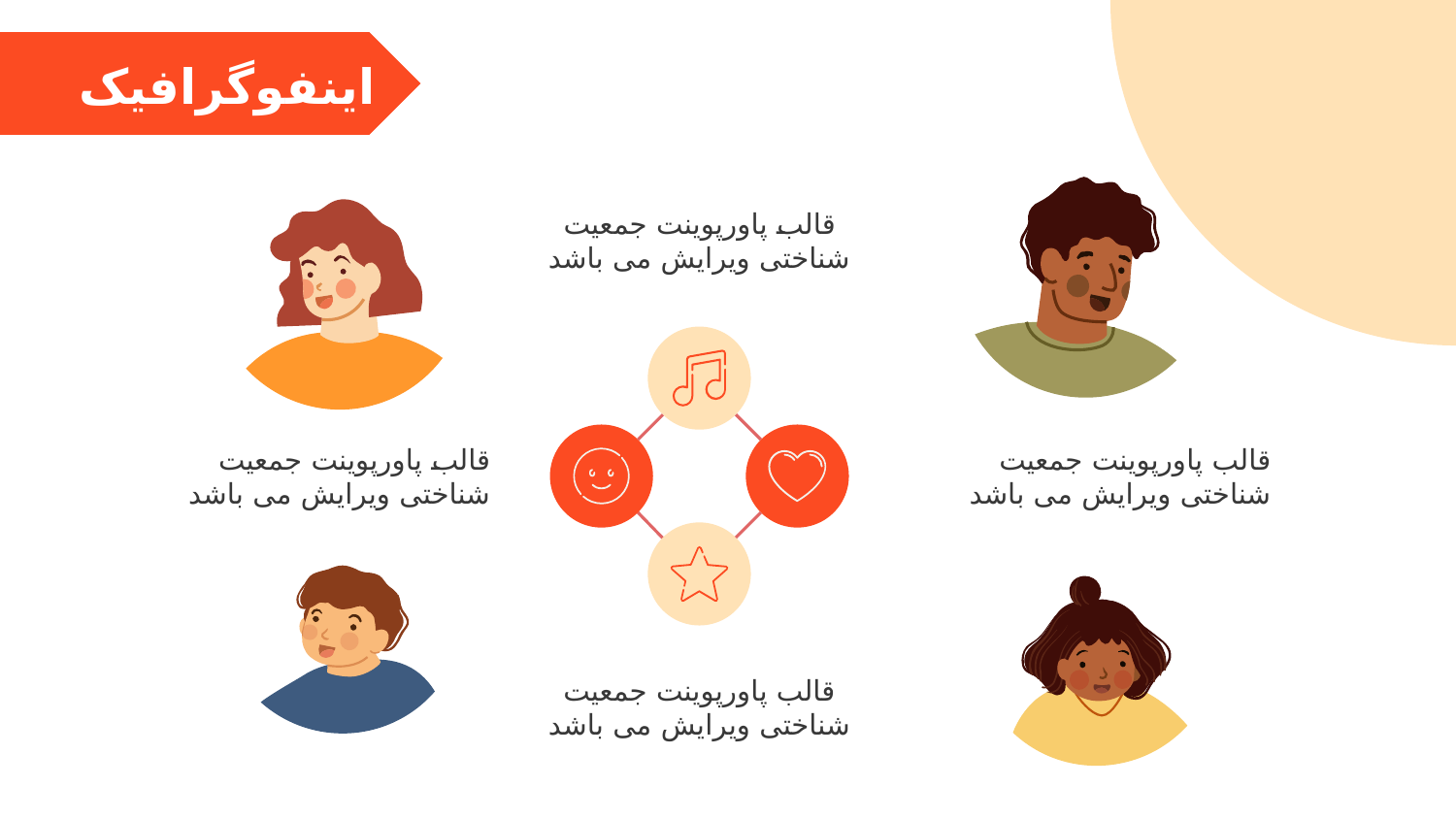

اینفوگرافیک

قالب پاورپوینت جمعیت شناختی ویرایش می باشد

قالب پاورپوینت جمعیت شناختی ویرایش می باشد
قالب پاورپوینت جمعیت شناختی ویرایش می باشد

قالب پاورپوینت جمعیت شناختی ویرایش می باشد